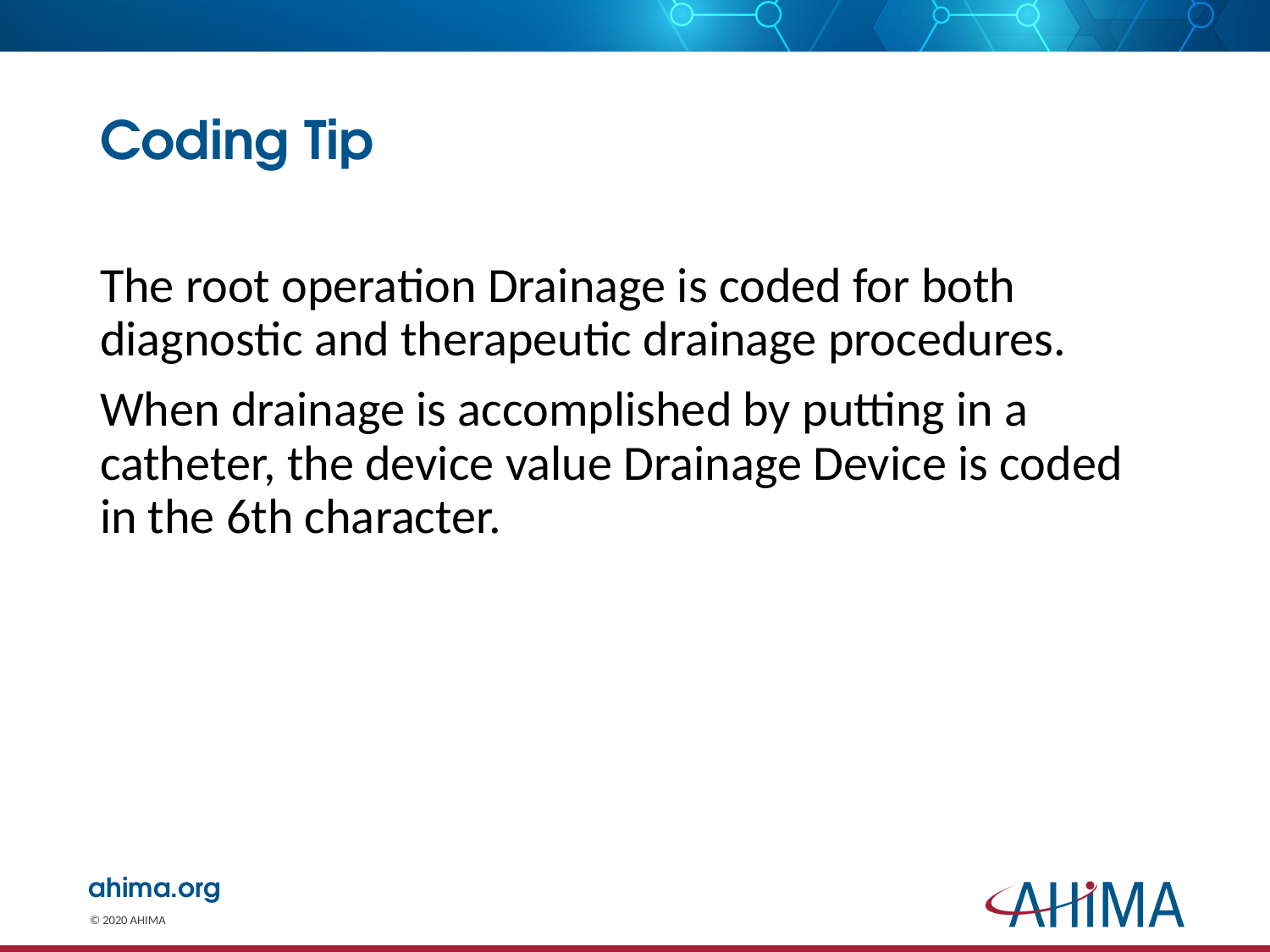

# Coding Tip
The root operation Drainage is coded for both diagnostic and therapeutic drainage procedures.
When drainage is accomplished by putting in a catheter, the device value Drainage Device is coded in the 6th character.